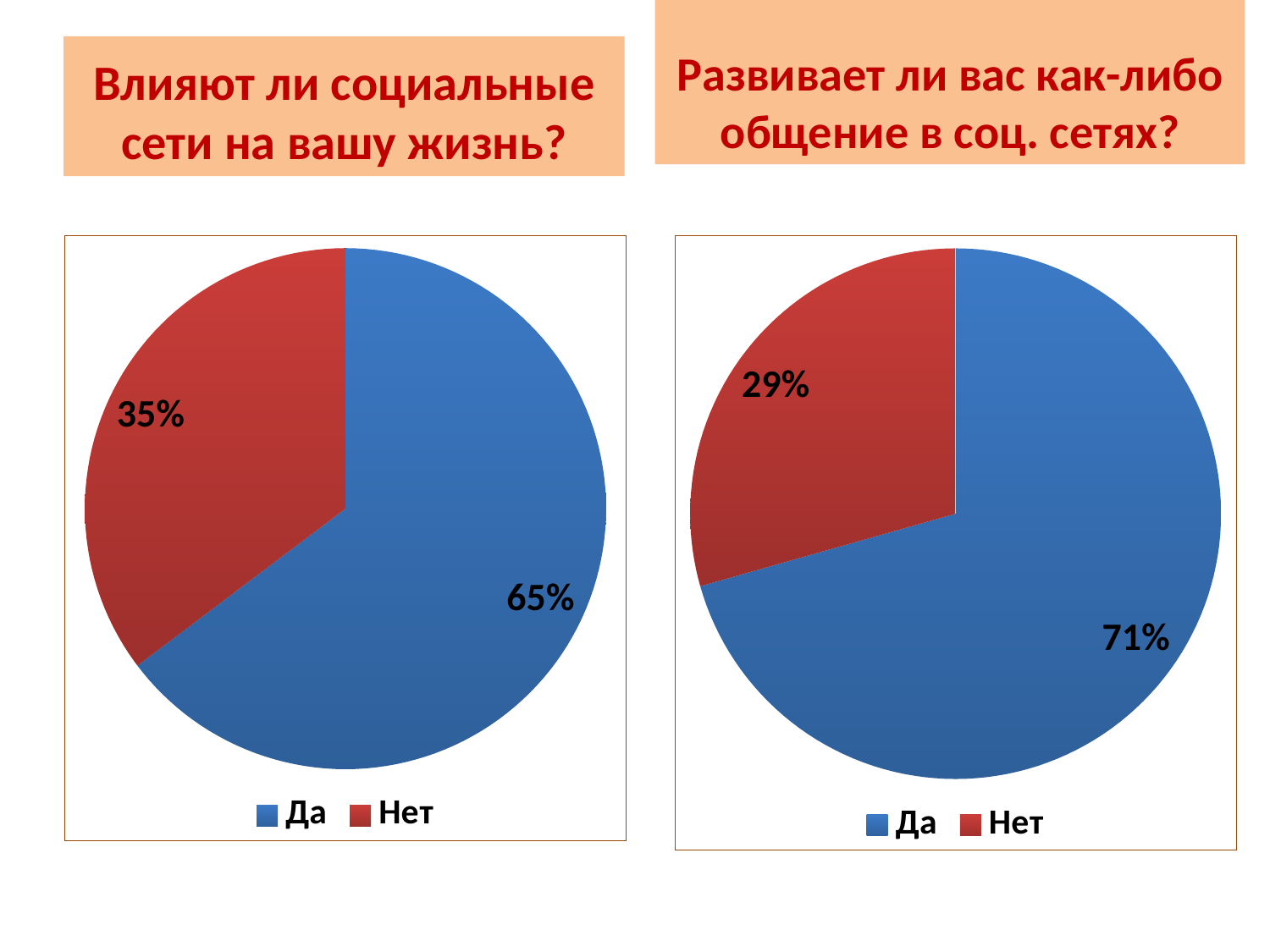

Влияют ли социальные сети на вашу жизнь?
Развивает ли вас как-либо общение в соц. сетях?

### Chart

| Category |  |
|---|---|
| Да | 0.6470588235294152 |
| Нет | 0.35294117647058826 |

### Chart

| Category |  |
|---|---|
| Да | 0.7058823529411766 |
| Нет | 0.2941176470588238 |